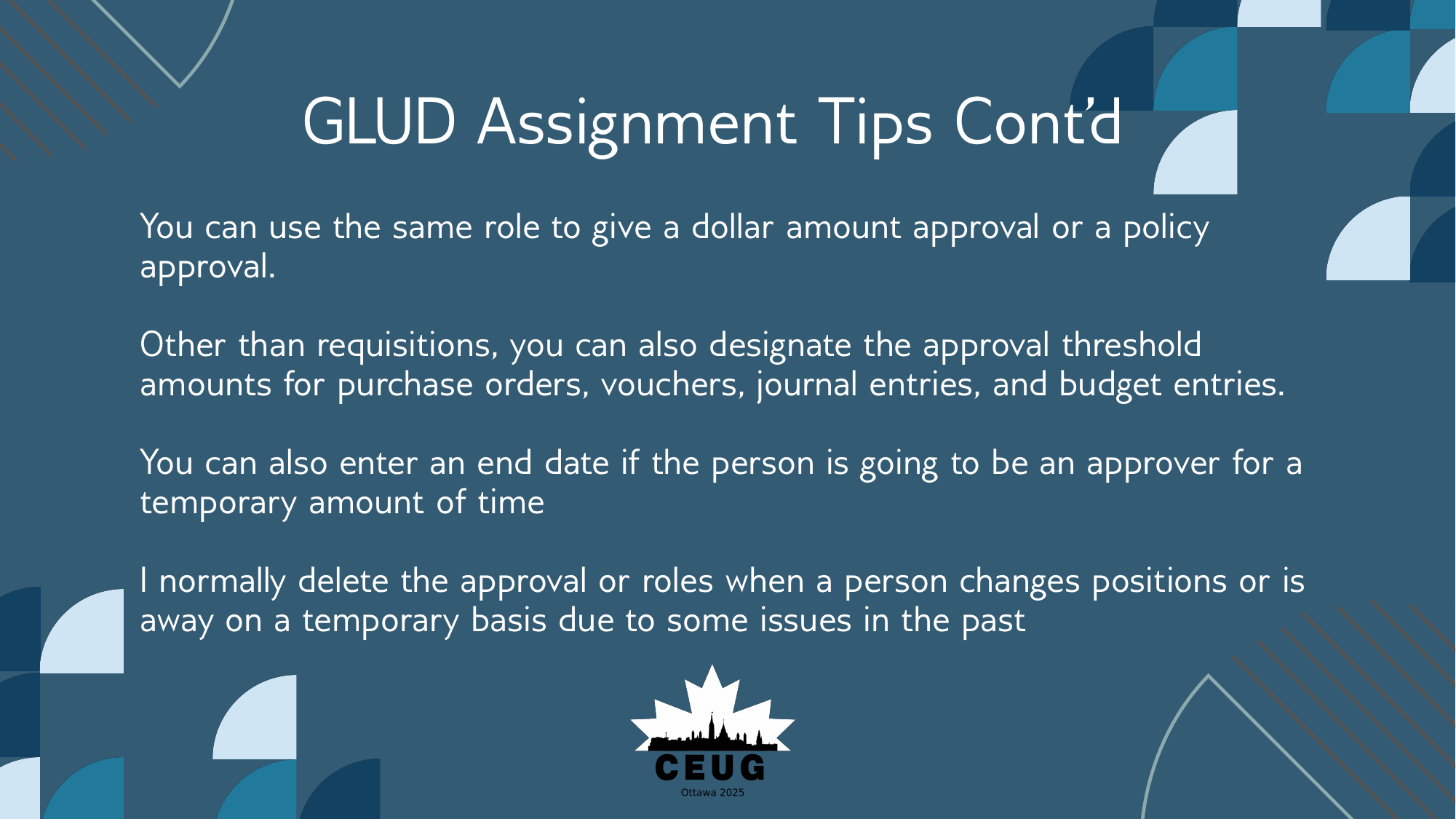

GLUD Assignment Tips Cont’d
# You can use the same role to give a dollar amount approval or a policy approval. Other than requisitions, you can also designate the approval threshold amounts for purchase orders, vouchers, journal entries, and budget entries. You can also enter an end date if the person is going to be an approver for a temporary amount of time I normally delete the approval or roles when a person changes positions or is away on a temporary basis due to some issues in the past